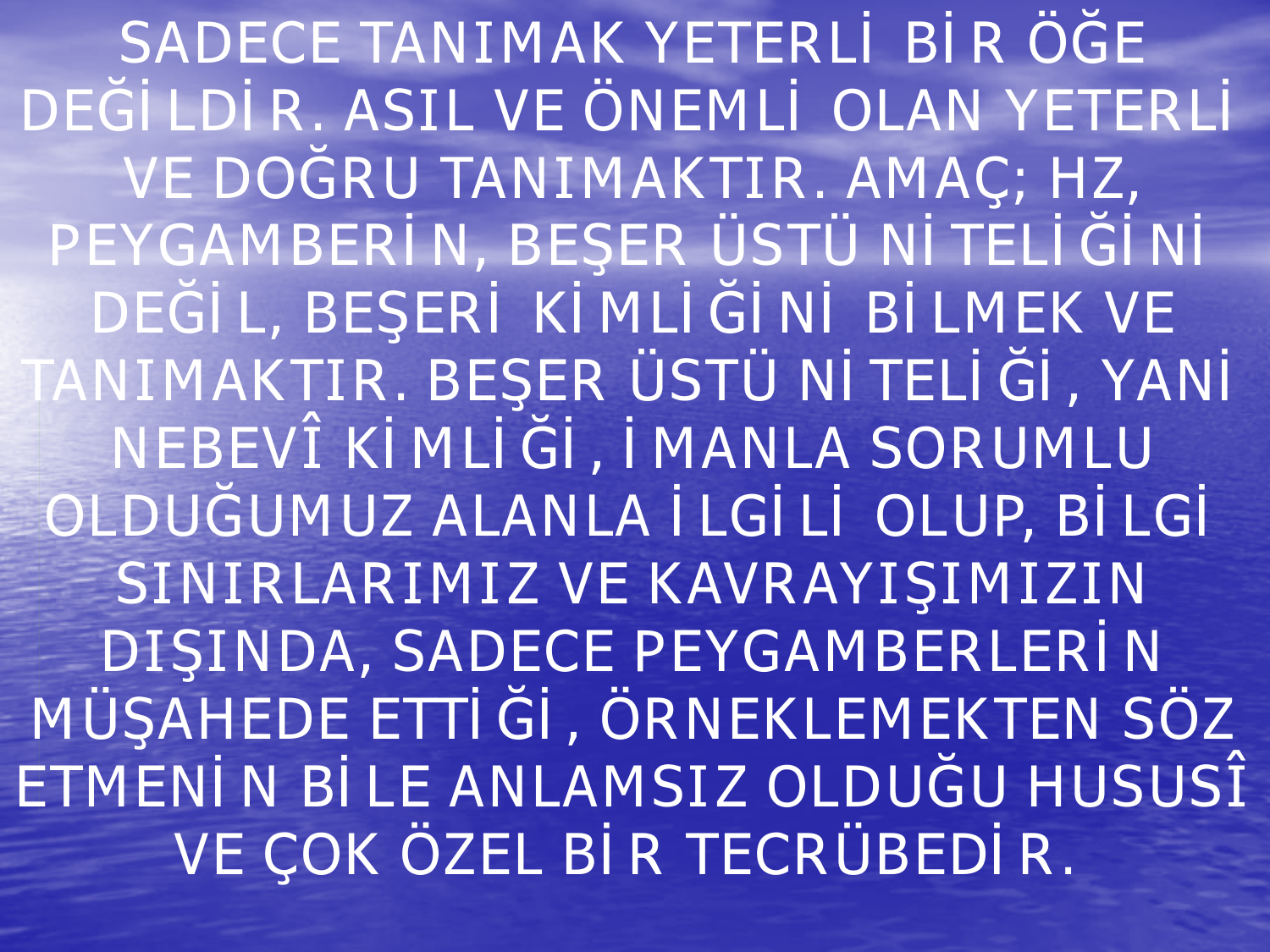

SADECE TANIMAK YETERLİ BİR ÖĞE DEĞİLDİR. ASIL VE ÖNEMLİ OLAN YETERLİ VE DOĞRU TANIMAKTIR. AMAÇ; HZ, PEYGAMBERİN, BEŞER ÜSTÜ NİTELİĞİNİ DEĞİL, BEŞERİ KİMLİĞİNİ BİLMEK VE TANIMAKTIR. BEŞER ÜSTÜ NİTELİĞİ, YANİ NEBEVÎ KİMLİĞİ, İMANLA SORUMLU OLDUĞUMUZ ALANLA İLGİLİ OLUP, BİLGİ SINIRLARIMIZ VE KAVRAYIŞIMIZIN DIŞINDA, SADECE PEYGAMBERLERİN MÜŞAHEDE ETTİĞİ, ÖRNEKLEMEKTEN SÖZ ETMENİN BİLE ANLAMSIZ OLDUĞU HUSUSÎ VE ÇOK ÖZEL BİR TECRÜBEDİR.
#